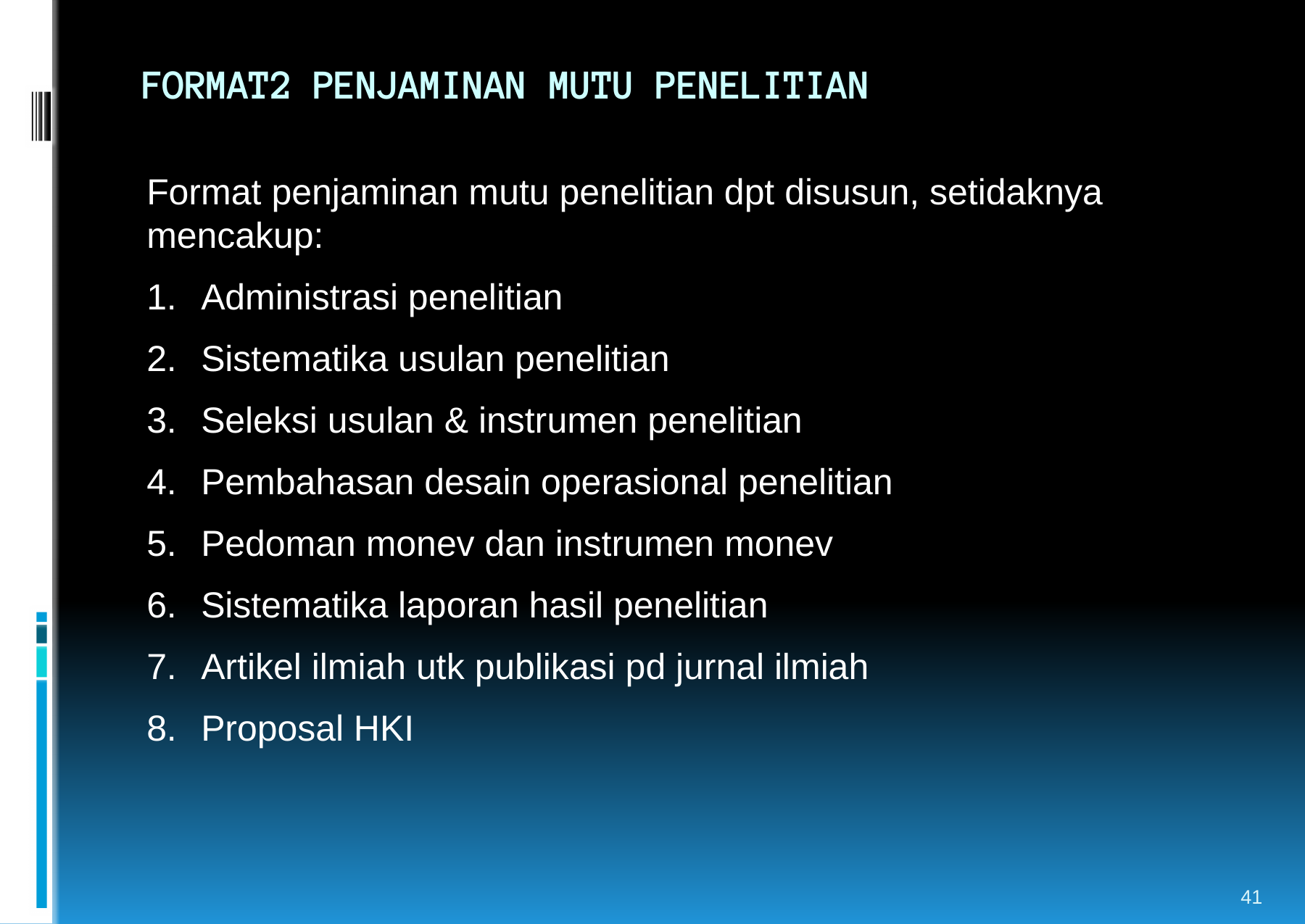

# FORMAT2 PENJAMINAN MUTU PENELITIAN
Format penjaminan mutu penelitian dpt disusun, setidaknya mencakup:
Administrasi penelitian
Sistematika usulan penelitian
Seleksi usulan & instrumen penelitian
Pembahasan desain operasional penelitian
Pedoman monev dan instrumen monev
Sistematika laporan hasil penelitian
Artikel ilmiah utk publikasi pd jurnal ilmiah
Proposal HKI
41